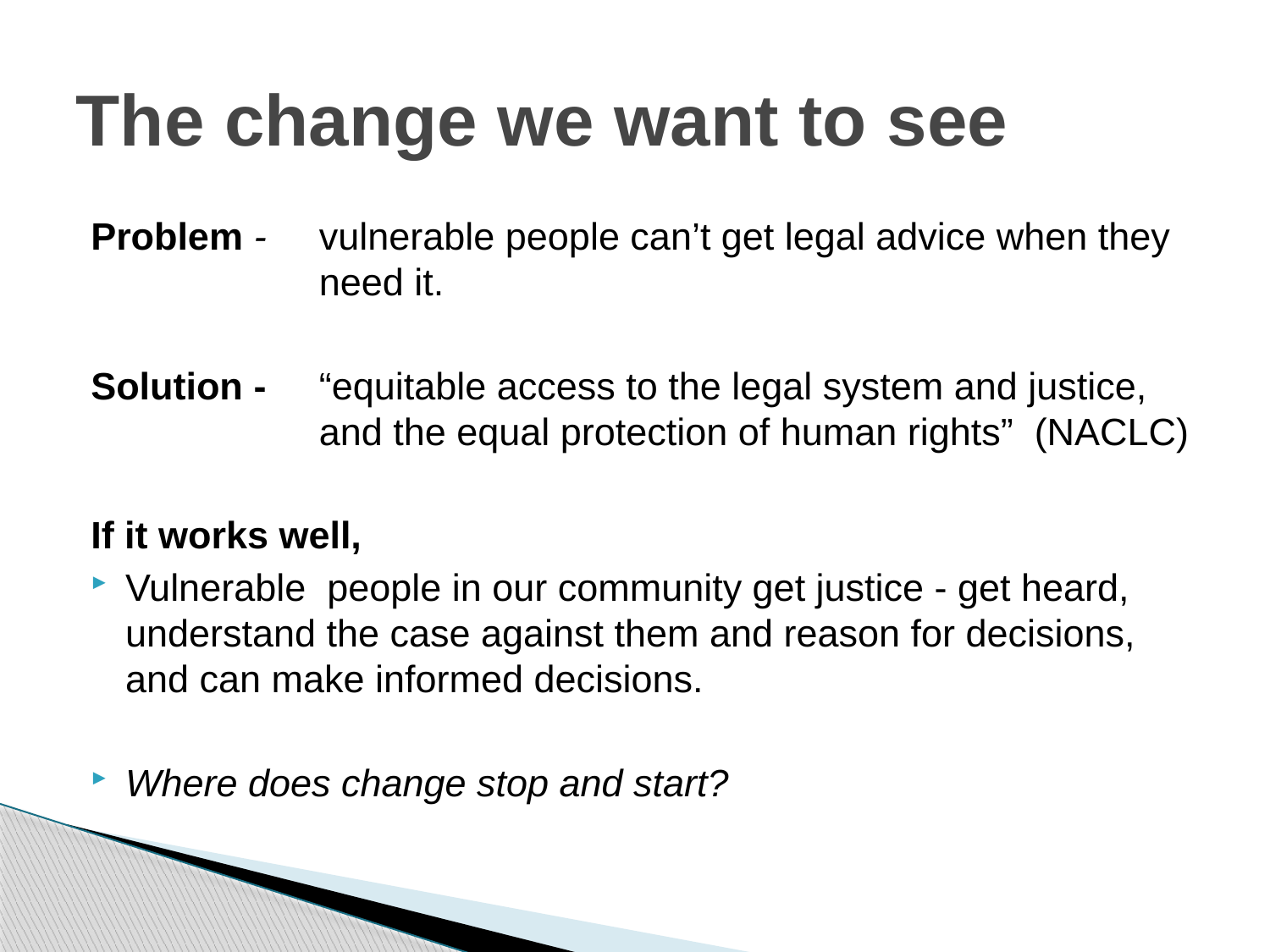

# The change we want to see
Problem - 	vulnerable people can’t get legal advice when they need it.

Solution -	“equitable access to the legal system and justice, and the equal protection of human rights”  (NACLC)

If it works well,
Vulnerable  people in our community get justice - get heard, understand the case against them and reason for decisions, and can make informed decisions.

Where does change stop and start?